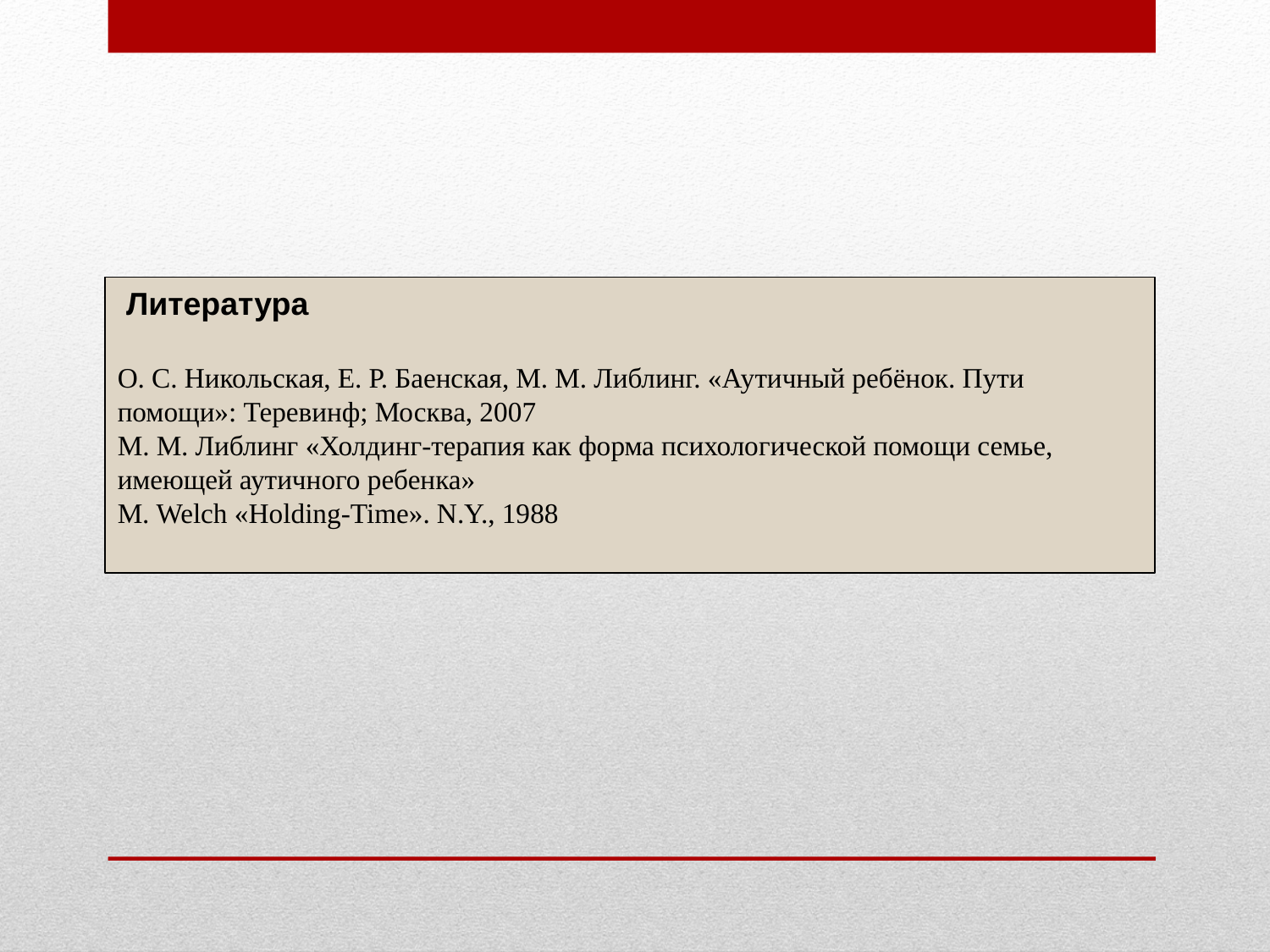

Литература

О. С. Никольская, Е. Р. Баенская, М. М. Либлинг. «Аутичный ребёнок. Пути помощи»: Теревинф; Москва, 2007
М. М. Либлинг «Холдинг-терапия как форма психологической помощи семье, имеющей аутичного ребенка»
М. Welch «Holding-Time». N.Y., 1988